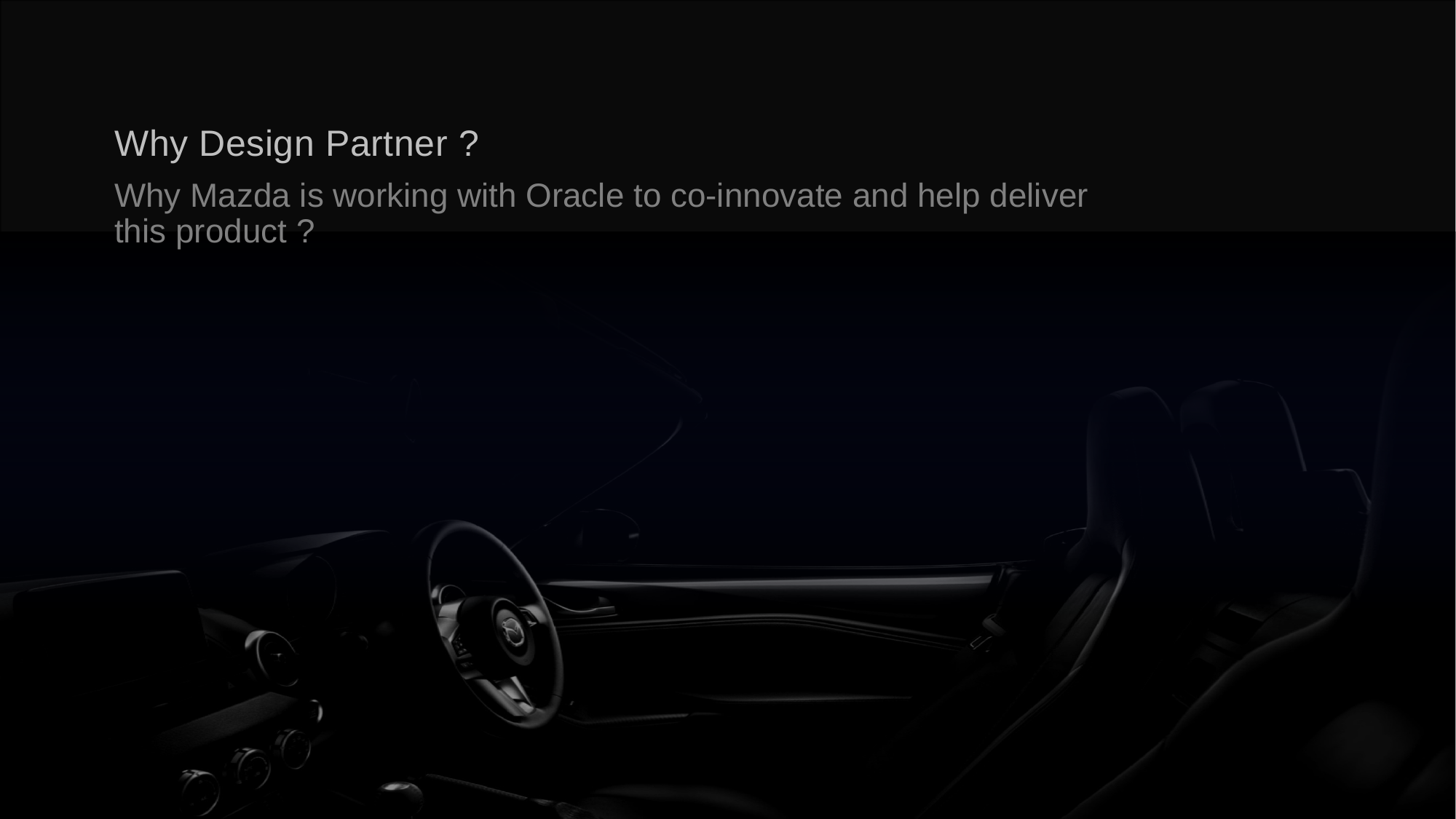

Why Design Partner ?
Why Mazda is working with Oracle to co-innovate and help deliver this product ?